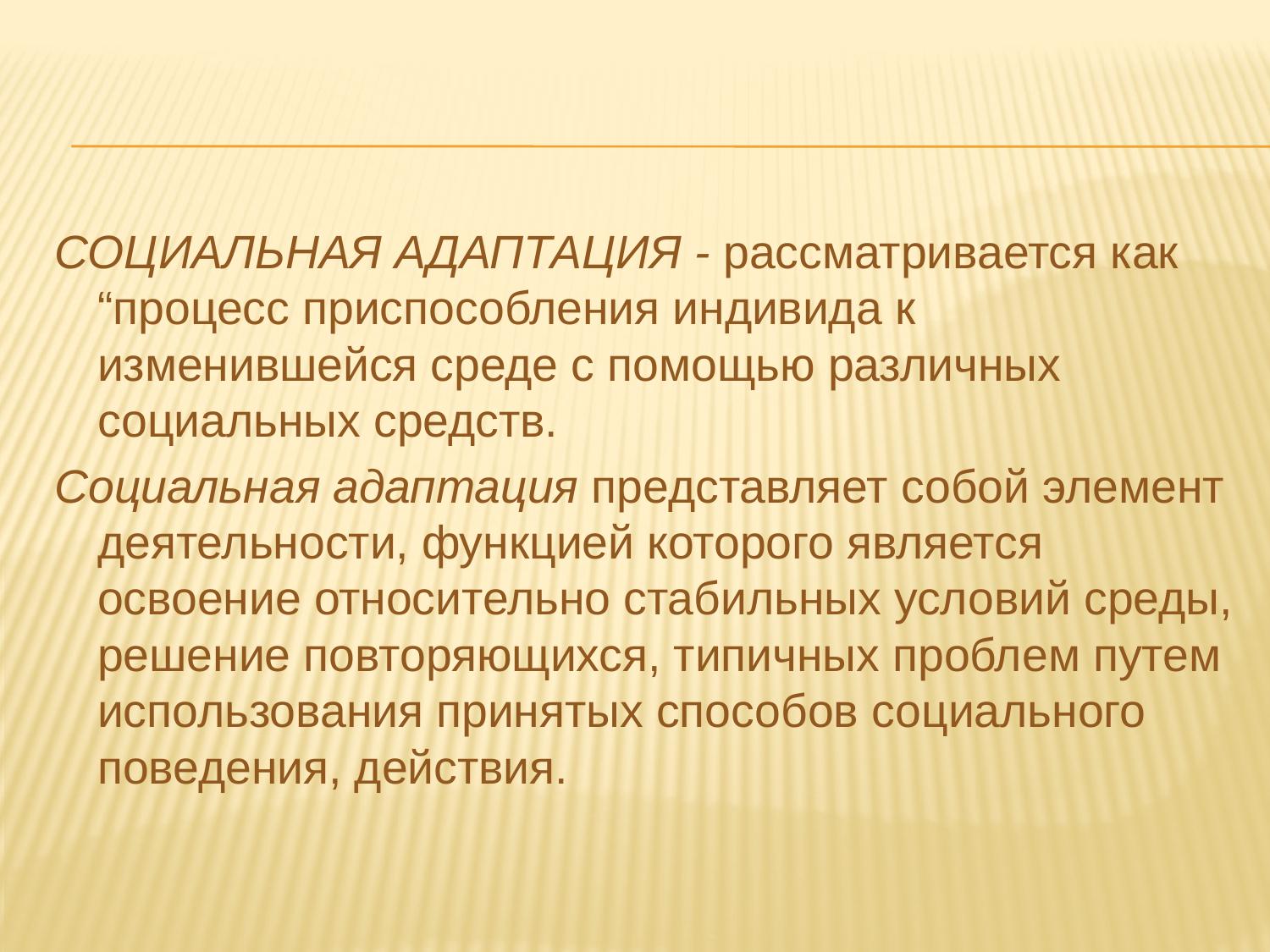

#
СОЦИАЛЬНАЯ АДАПТАЦИЯ - рассматривается как “процесс приспособления индивида к изменившейся среде с помощью различных социальных средств.
Социальная адаптация представляет собой элемент деятельности, функцией которого является освоение относительно стабильных условий среды, решение повторяющихся, типичных проблем путем использования принятых способов социального поведения, действия.